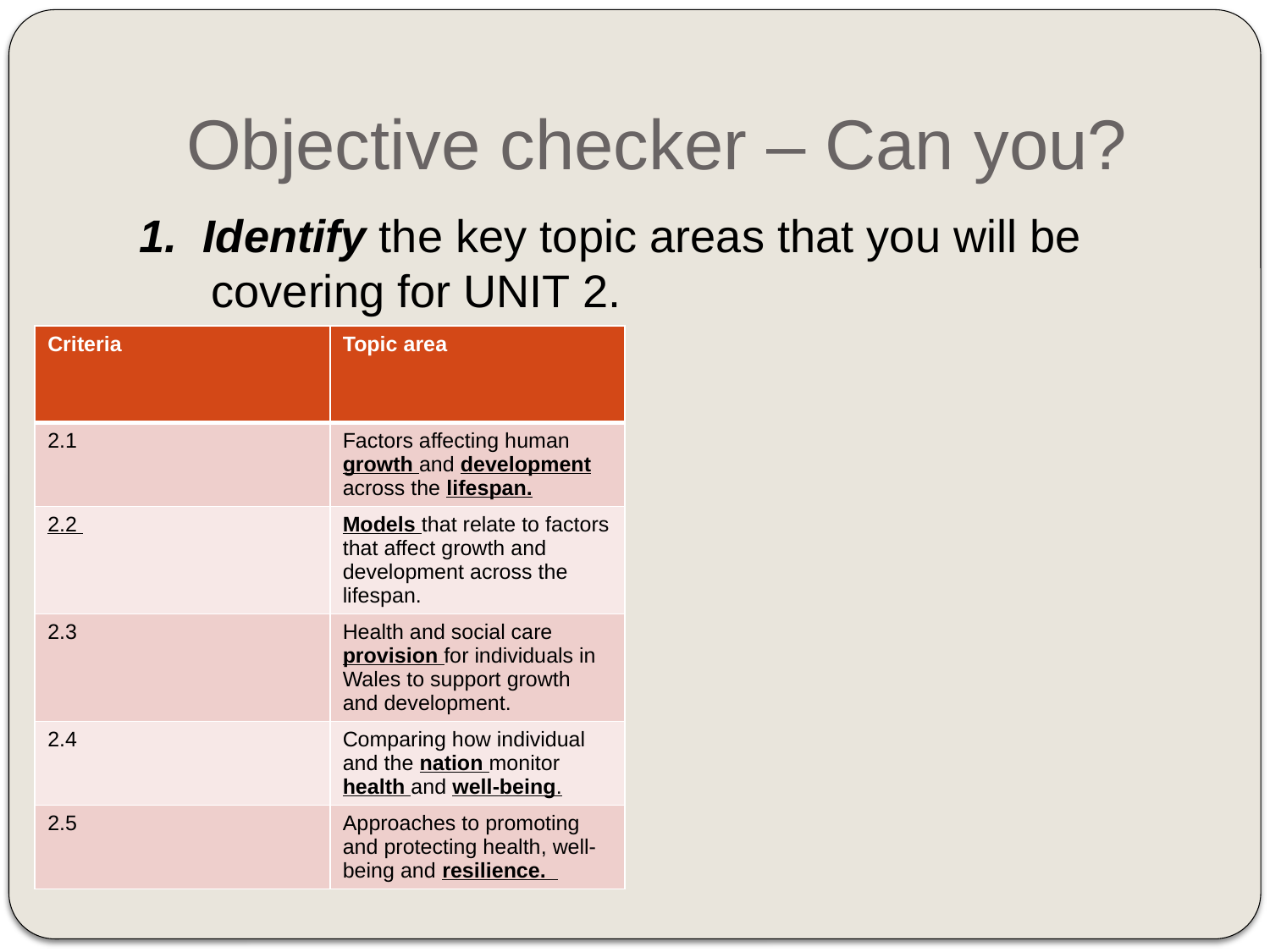

# Objective checker – Can you?
1.  Identify the key topic areas that you will be covering for UNIT 2.

| Criteria | Topic area |
| --- | --- |
| 2.1 | Factors affecting human growth and development across the lifespan. |
| 2.2 | Models that relate to factors that affect growth and development across the lifespan. |
| 2.3 | Health and social care provision for individuals in Wales to support growth and development. |
| 2.4 | Comparing how individual and the nation monitor health and well-being. |
| 2.5 | Approaches to promoting and protecting health, well-being and resilience. |